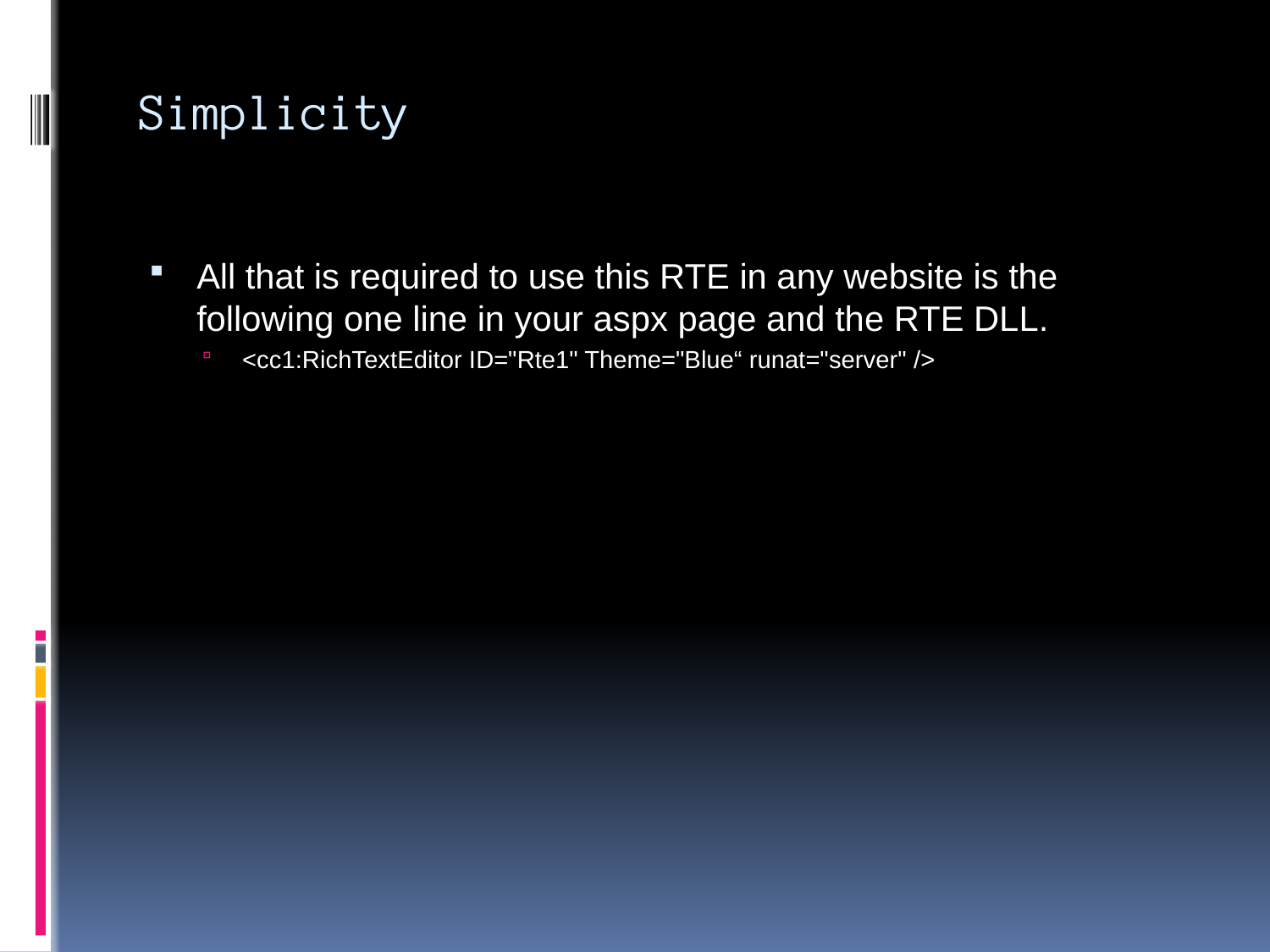

# Simplicity
All that is required to use this RTE in any website is the following one line in your aspx page and the RTE DLL.
<cc1:RichTextEditor ID="Rte1" Theme="Blue“ runat="server" />